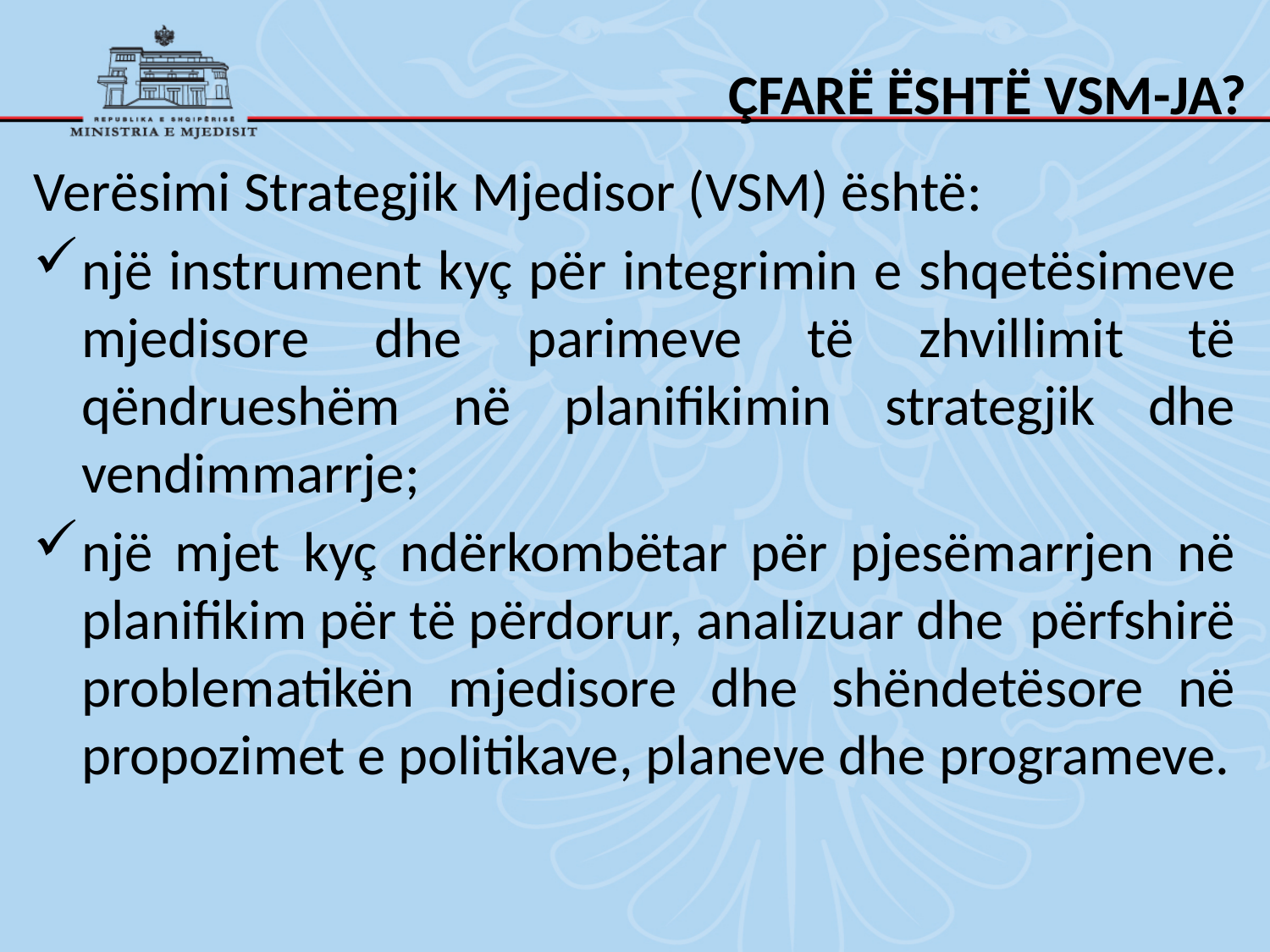

# ÇFARË ËSHTË VSM-JA?
Verësimi Strategjik Mjedisor (VSM) është:
një instrument kyç për integrimin e shqetësimeve mjedisore dhe parimeve të zhvillimit të qëndrueshëm në planifikimin strategjik dhe vendimmarrje;
një mjet kyç ndërkombëtar për pjesëmarrjen në planifikim për të përdorur, analizuar dhe  përfshirë problematikën mjedisore dhe shëndetësore në propozimet e politikave, planeve dhe programeve.